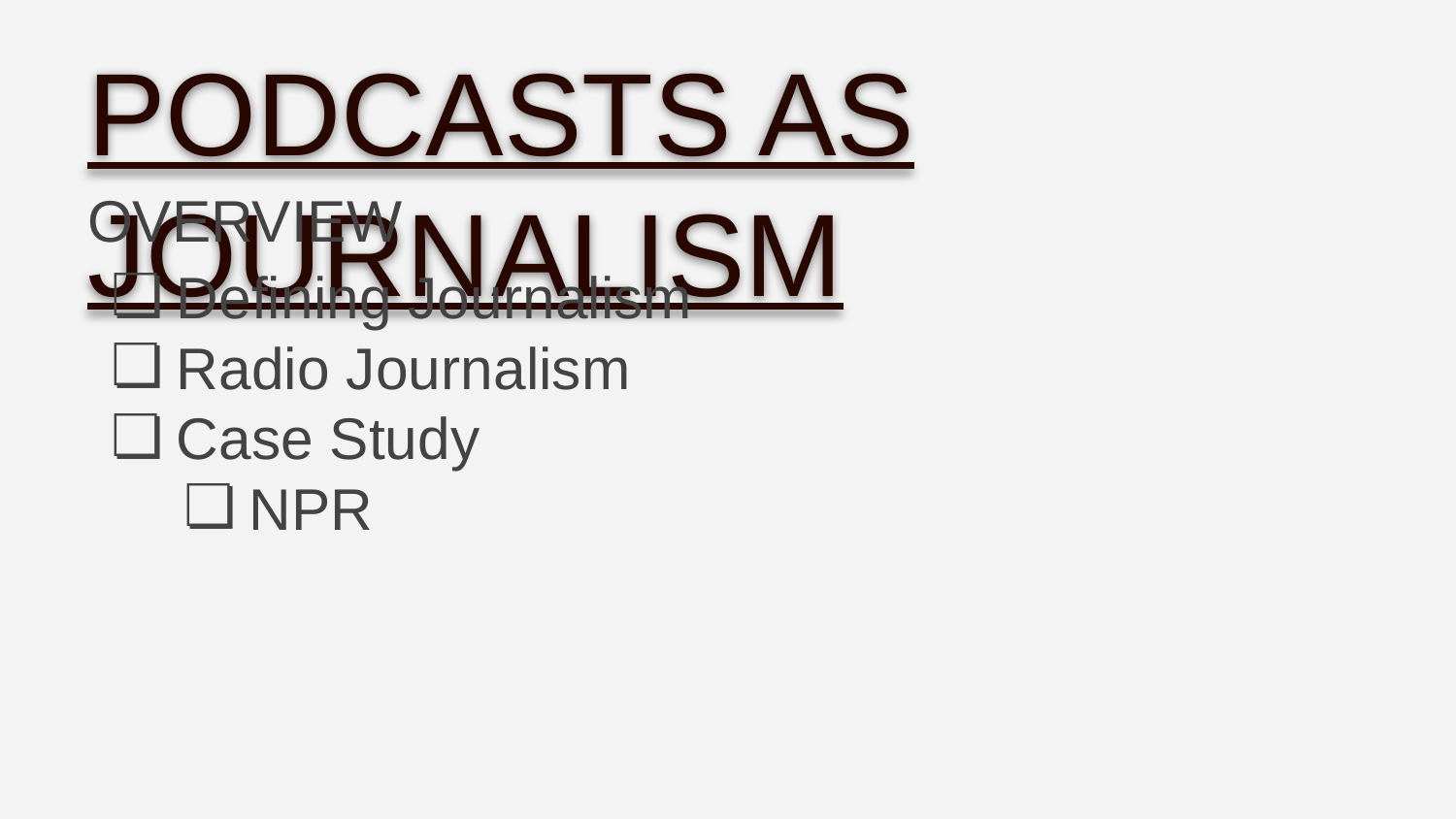

PODCASTS AS JOURNALISM
OVERVIEW
Defining Journalism
Radio Journalism
Case Study
NPR